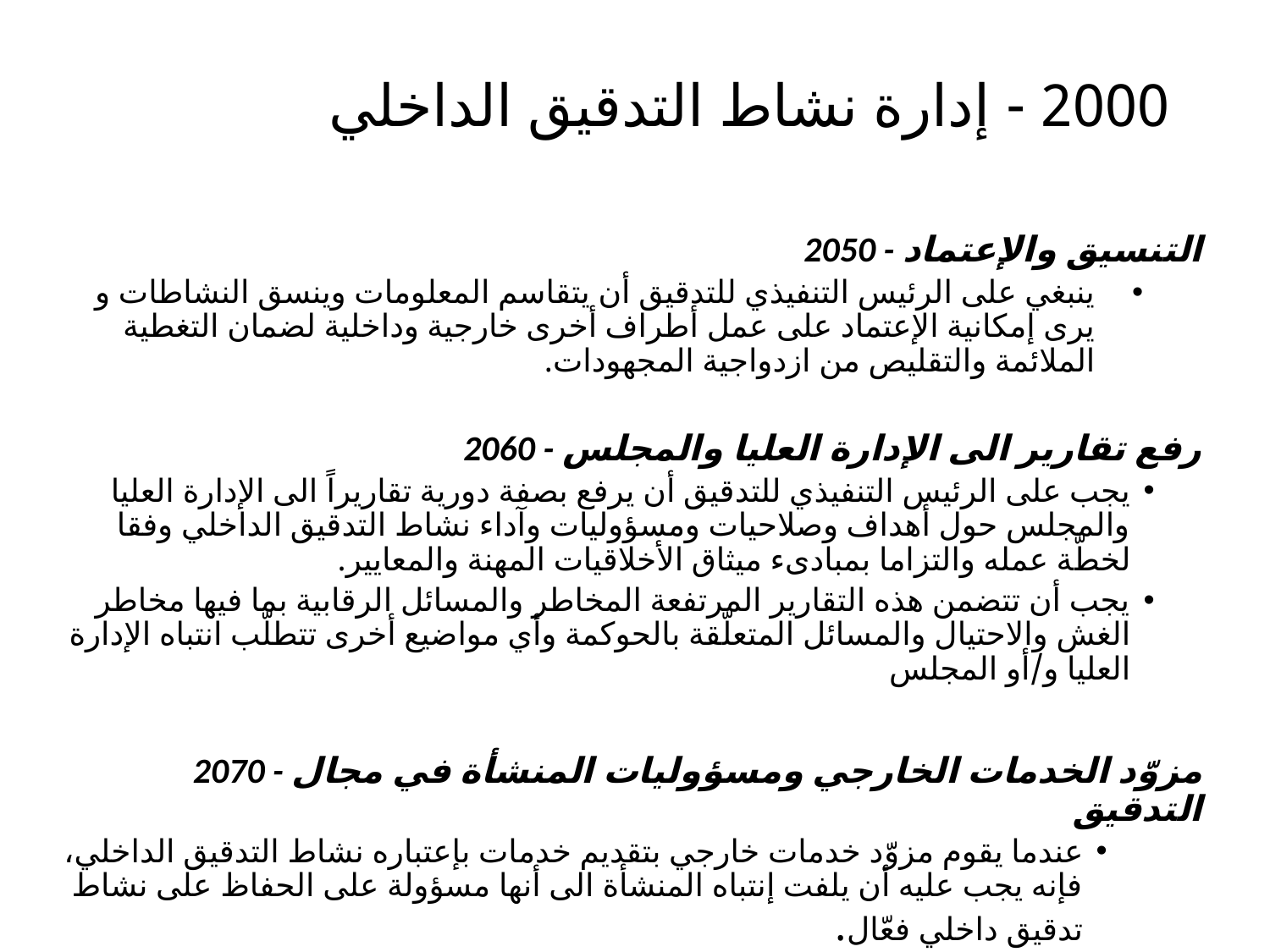

# 2000 - إدارة نشاط التدقيق الداخلي

2050 - التنسيق والإعتماد
ينبغي على الرئيس التنفيذي للتدقيق أن يتقاسم المعلومات وينسق النشاطات و يرى إمكانية الإعتماد على عمل أطراف أخرى خارجية وداخلية لضمان التغطية الملائمة والتقليص من ازدواجية المجهودات.

2060 - رفع تقارير الى الإدارة العليا والمجلس
يجب على الرئيس التنفيذي للتدقيق أن يرفع بصفة دورية تقاريراً الى الإدارة العليا والمجلس حول أهداف وصلاحيات ومسؤوليات وآداء نشاط التدقيق الداخلي وفقا لخطّة عمله والتزاما بمبادىء ميثاق الأخلاقيات المهنة والمعايير.
يجب أن تتضمن هذه التقارير المرتفعة المخاطر والمسائل الرقابية بما فيها مخاطر الغش والاحتيال والمسائل المتعلّقة بالحوكمة وأي مواضيع أخرى تتطلّب انتباه الإدارة العليا و/أو المجلس

2070 - مزوّد الخدمات الخارجي ومسؤوليات المنشأة في مجال التدقيق
عندما يقوم مزوّد خدمات خارجي بتقديم خدمات بإعتباره نشاط التدقيق الداخلي، فإنه يجب عليه أن يلفت إنتباه المنشأة الى أنها مسؤولة على الحفاظ على نشاط تدقيق داخلي فعّال.